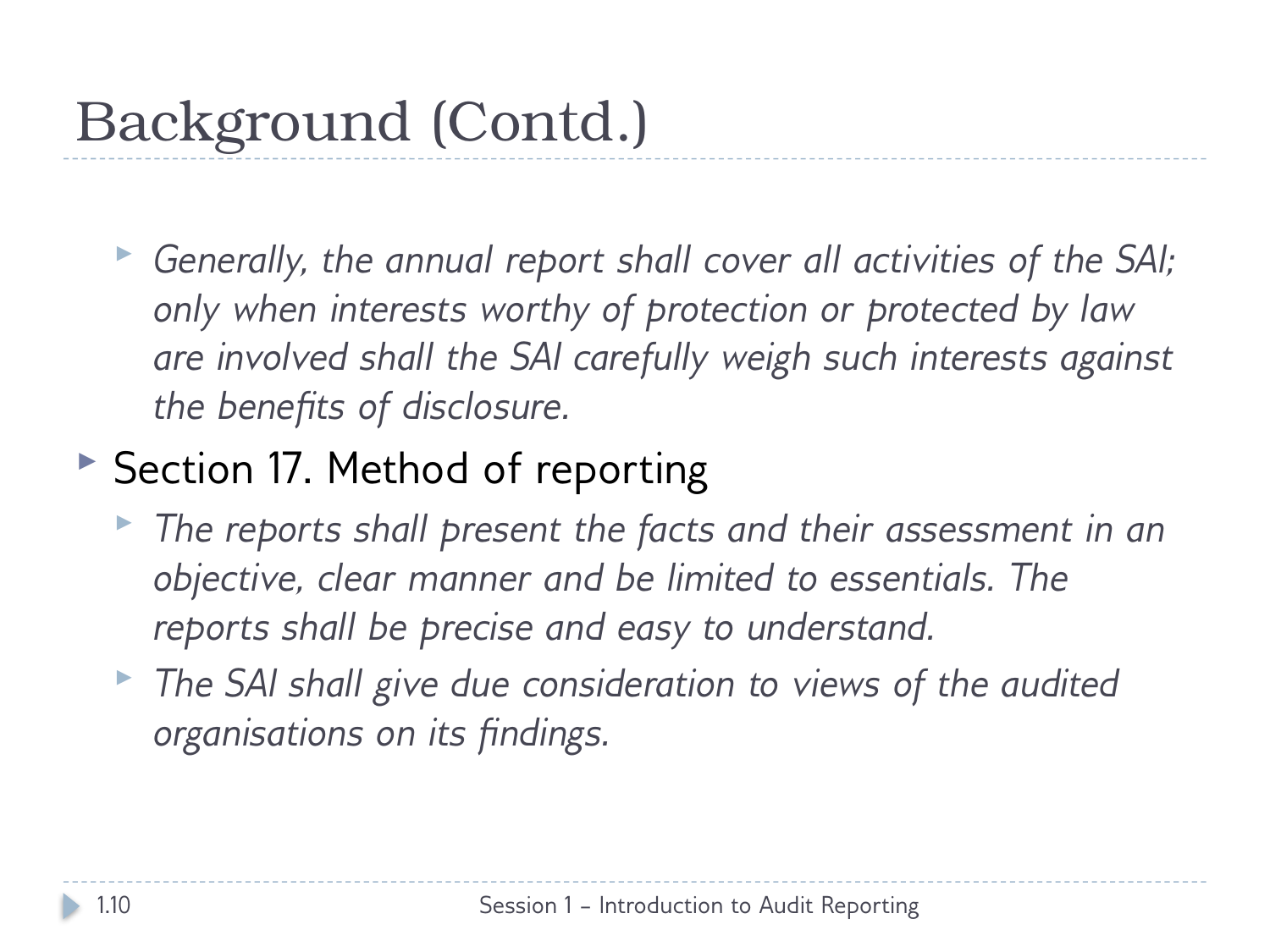

# Background (Contd.)
Generally, the annual report shall cover all activities of the SAI; only when interests worthy of protection or protected by law are involved shall the SAI carefully weigh such interests against the benefits of disclosure.
Section 17. Method of reporting
The reports shall present the facts and their assessment in an objective, clear manner and be limited to essentials. The reports shall be precise and easy to understand.
The SAI shall give due consideration to views of the audited organisations on its findings.

1.10
Session 1 – Introduction to Audit Reporting